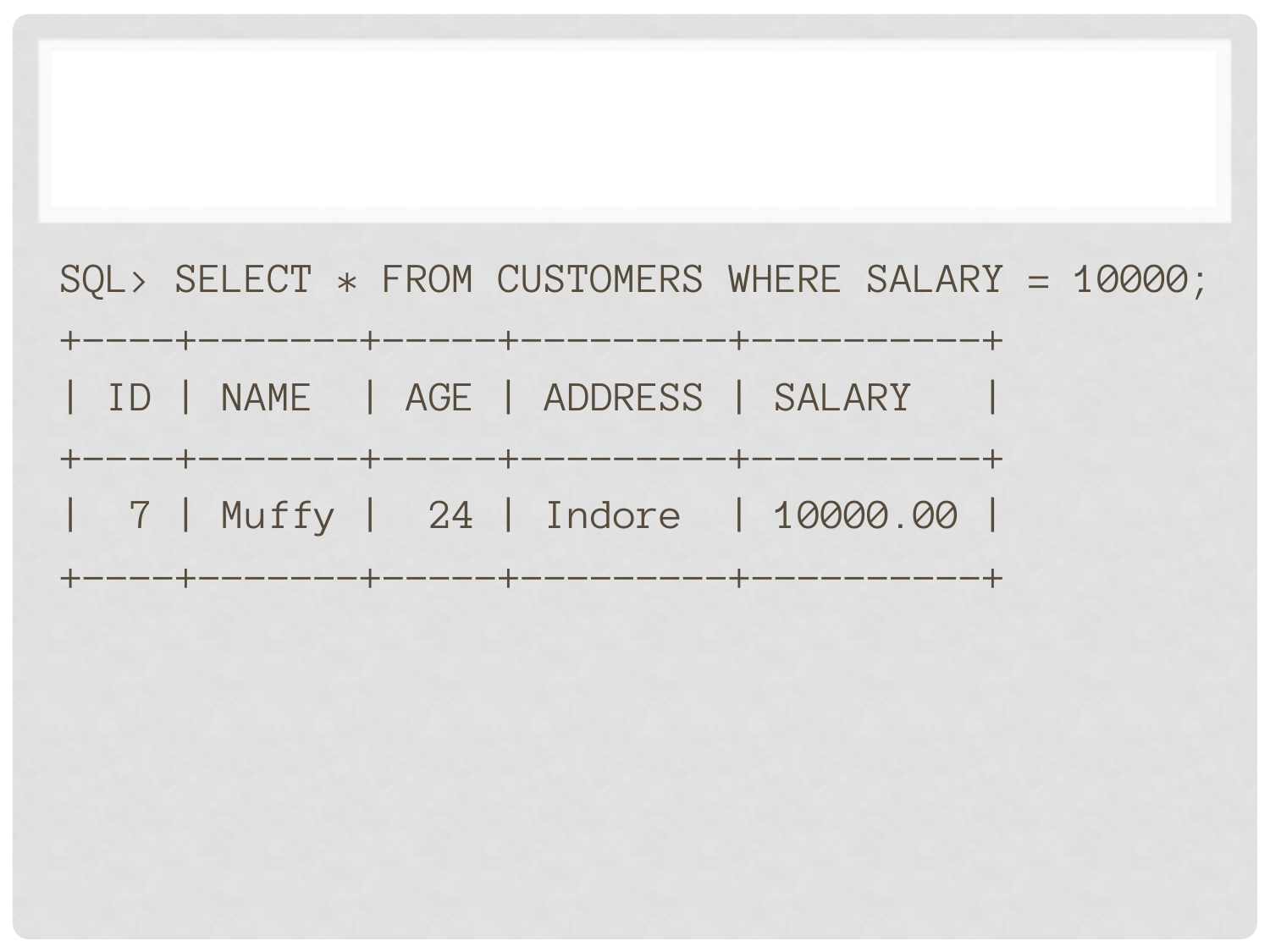

#
SQL> SELECT * FROM CUSTOMERS WHERE SALARY = 10000;
+----+-------+-----+---------+----------+
| ID | NAME  | AGE | ADDRESS | SALARY   |
+----+-------+-----+---------+----------+
|  7 | Muffy |  24 | Indore  | 10000.00 |
+----+-------+-----+---------+----------+